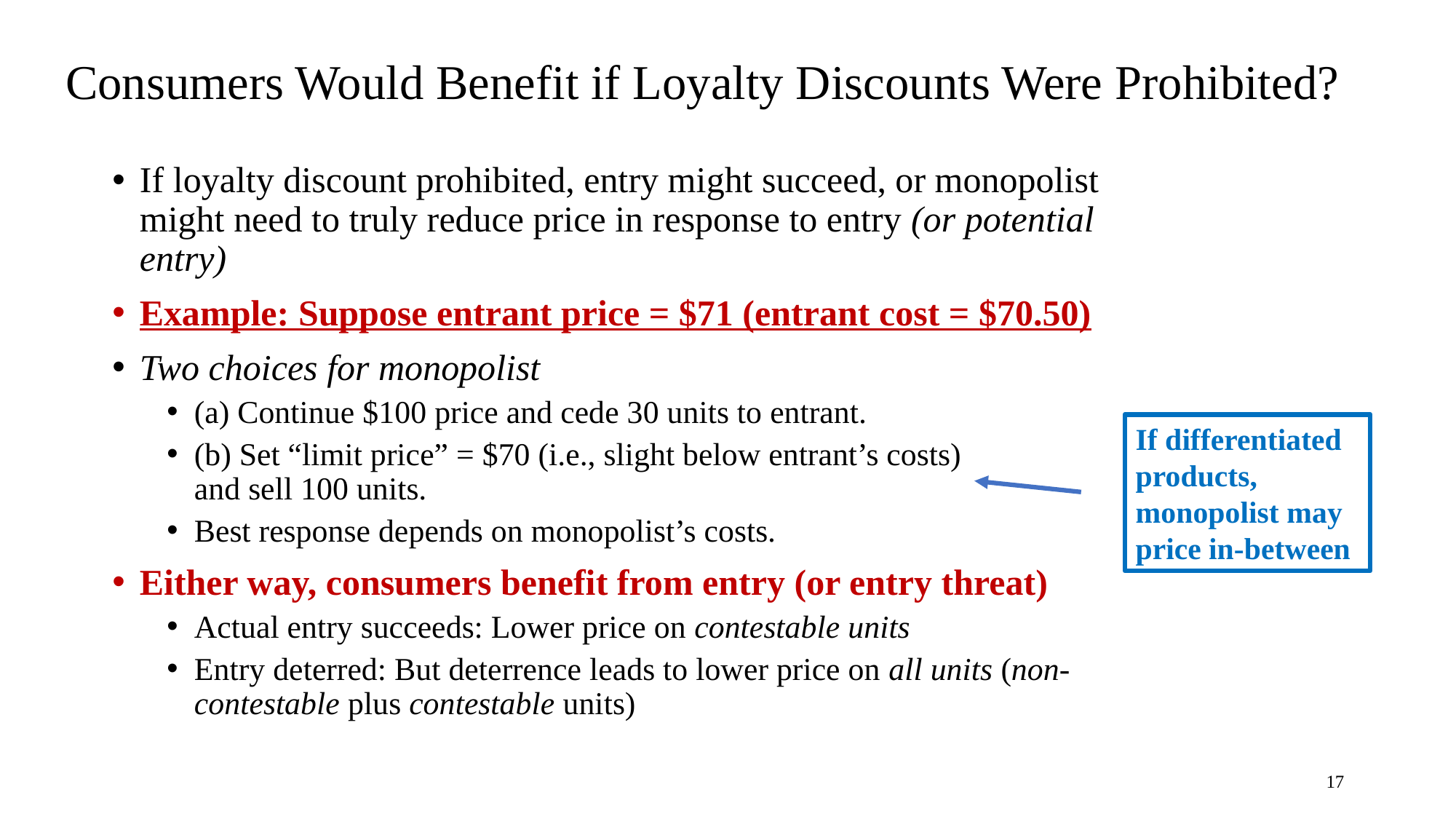

# Consumers Would Benefit if Loyalty Discounts Were Prohibited?
If loyalty discount prohibited, entry might succeed, or monopolist might need to truly reduce price in response to entry (or potential entry)
Example: Suppose entrant price = $71 (entrant cost = $70.50)
Two choices for monopolist
(a) Continue $100 price and cede 30 units to entrant.
(b) Set “limit price” = $70 (i.e., slight below entrant’s costs)
and sell 100 units.
Best response depends on monopolist’s costs.
Either way, consumers benefit from entry (or entry threat)
Actual entry succeeds: Lower price on contestable units
Entry deterred: But deterrence leads to lower price on all units (non-contestable plus contestable units)

If differentiated products, monopolist may price in-between
17